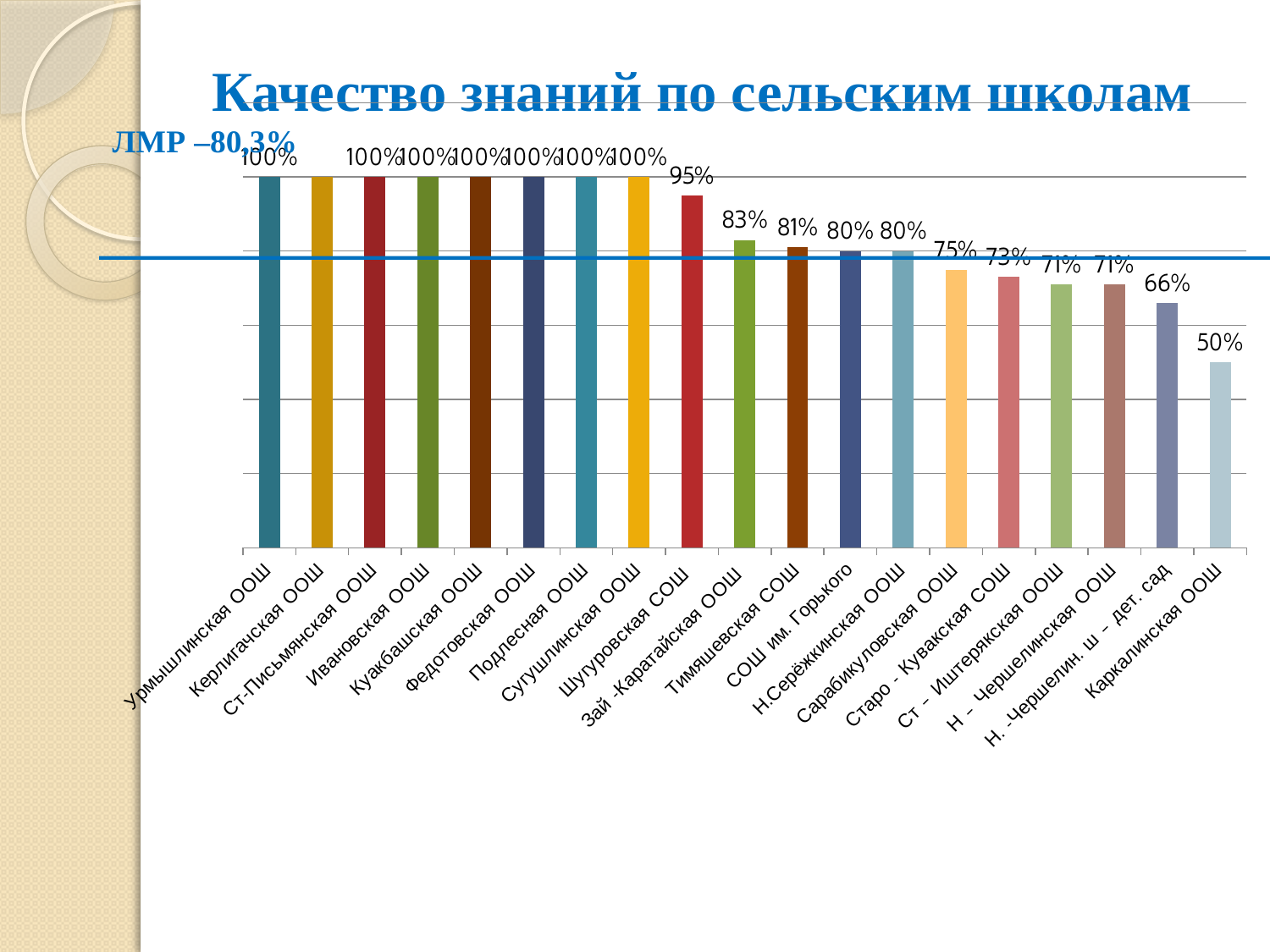

# Качество знаний по сельским школам

### Chart

| Category | Ряд 1 |
|---|---|
| Урмышлинская ООШ | 1.0 |
| Керлигачская ООШ | 1.0 |
| Ст-Письмянская ООШ | 1.0 |
| Ивановская ООШ | 1.0 |
| Куакбашская ООШ | 1.0 |
| Федотовская ООШ | 1.0 |
| Подлесная ООШ | 1.0 |
| Сугушлинская ООШ | 1.0 |
| Шугуровская СОШ  | 0.9500000000000003 |
| Зай -Каратайская ООШ  | 0.8300000000000003 |
| Тимяшевская СОШ | 0.81 |
| СОШ им. Горького | 0.8 |
| Н.Серёжкинская ООШ | 0.8 |
| Сарабикуловская ООШ | 0.7500000000000003 |
| Старо - Кувакская СОШ | 0.7300000000000003 |
| Ст – Иштерякская ООШ | 0.7100000000000003 |
| Н – Чершелинская ООШ | 0.7100000000000003 |
| Н. -Чершелин. ш – дет. сад | 0.6600000000000004 |
| Каркалинская ООШ | 0.5 |